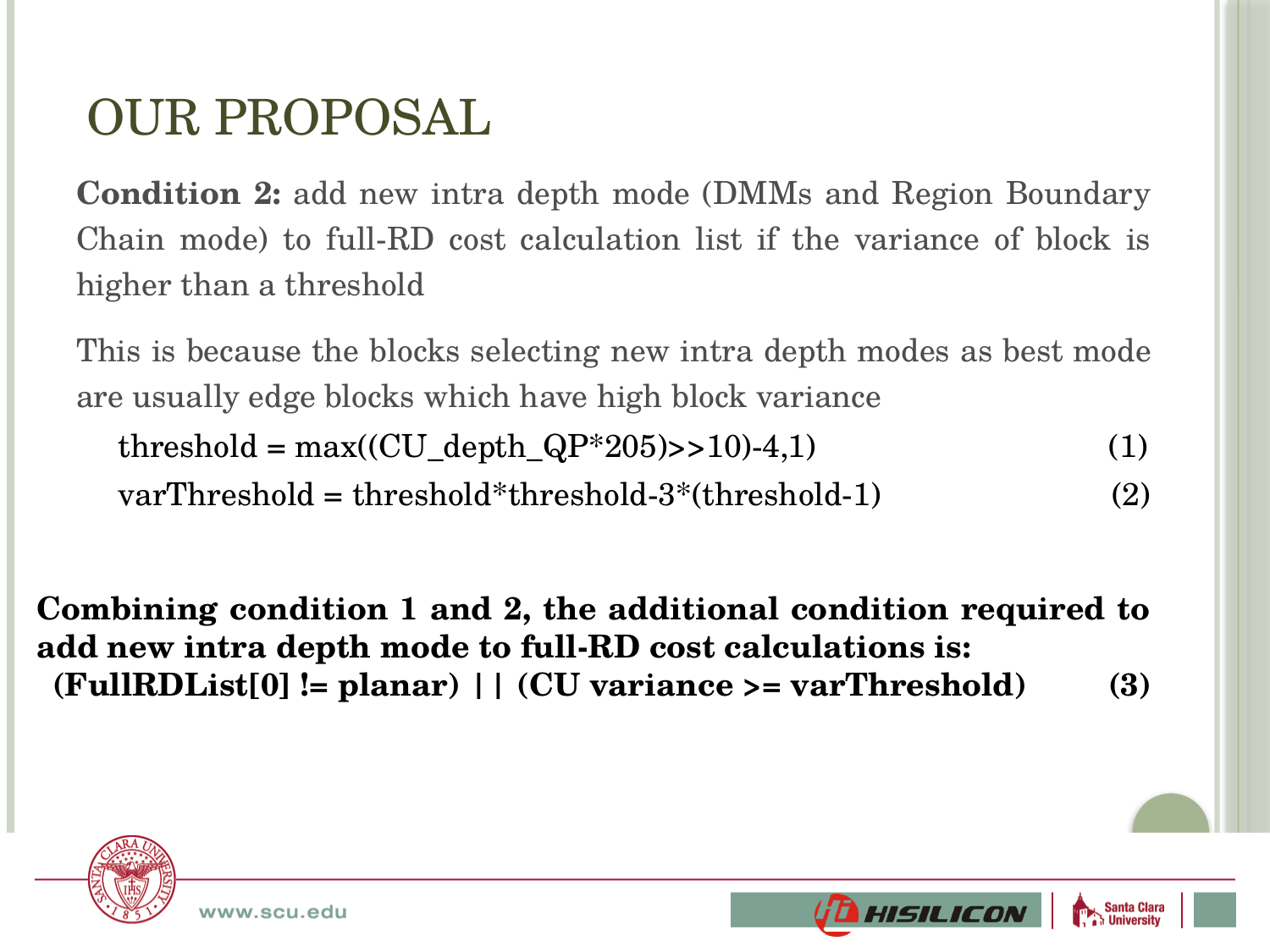

# Our Proposal
Condition 2: add new intra depth mode (DMMs and Region Boundary Chain mode) to full-RD cost calculation list if the variance of block is higher than a threshold
This is because the blocks selecting new intra depth modes as best mode are usually edge blocks which have high block variance
threshold = max((CU_depth_QP*205)>>10)-4,1)                                 (1)
varThreshold = threshold*threshold-3*(threshold-1)                          (2)
Combining condition 1 and 2, the additional condition required to add new intra depth mode to full-RD cost calculations is:
(FullRDList[0] != planar) || (CU variance >= varThreshold)         (3)